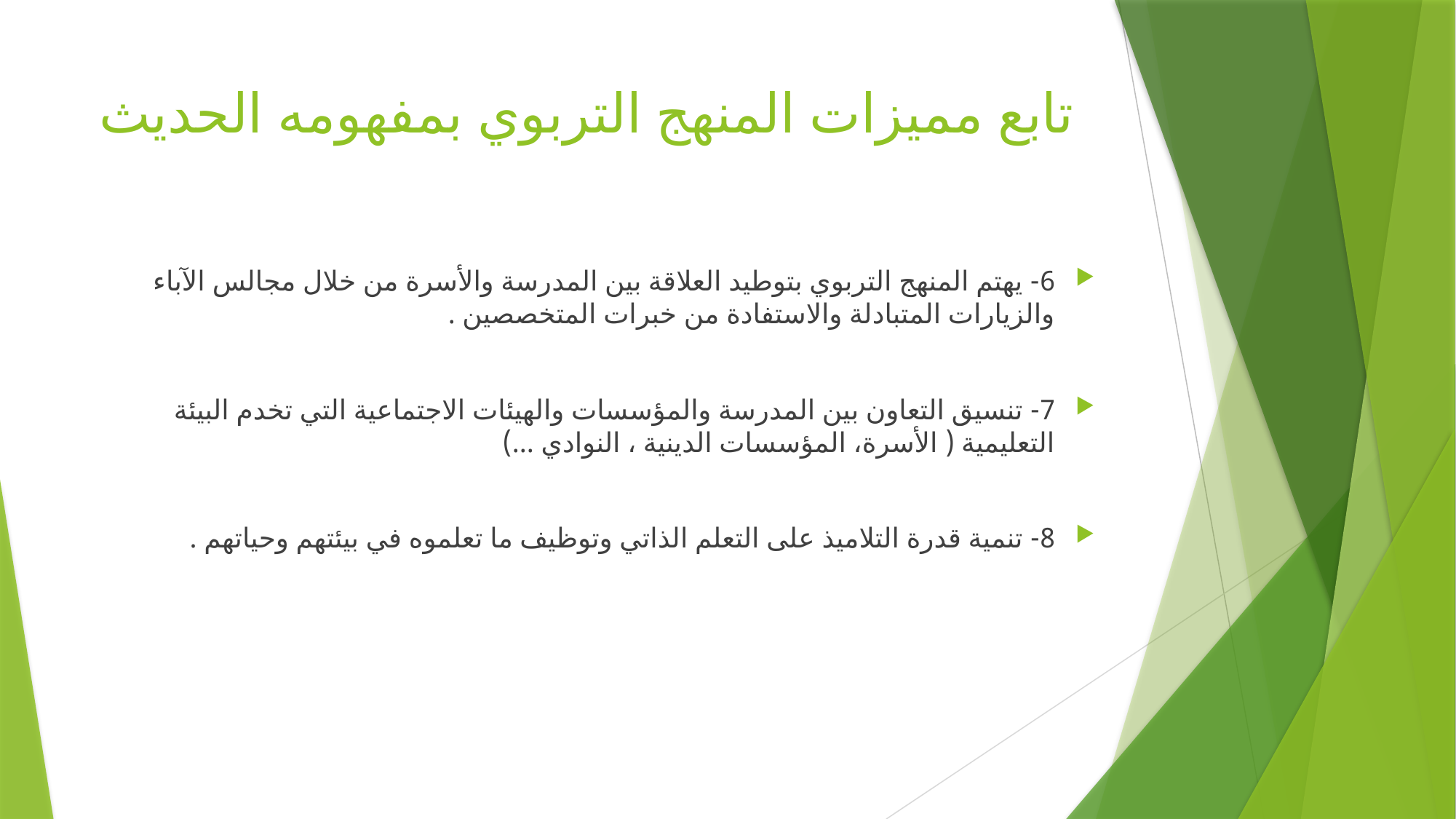

# تابع مميزات المنهج التربوي بمفهومه الحديث
6- يهتم المنهج التربوي بتوطيد العلاقة بين المدرسة والأسرة من خلال مجالس الآباء والزيارات المتبادلة والاستفادة من خبرات المتخصصين .

7- تنسيق التعاون بين المدرسة والمؤسسات والهيئات الاجتماعية التي تخدم البيئة  التعليمية ( الأسرة، المؤسسات الدينية ، النوادي ...)

8- تنمية قدرة التلاميذ على التعلم الذاتي وتوظيف ما تعلموه في بيئتهم وحياتهم .